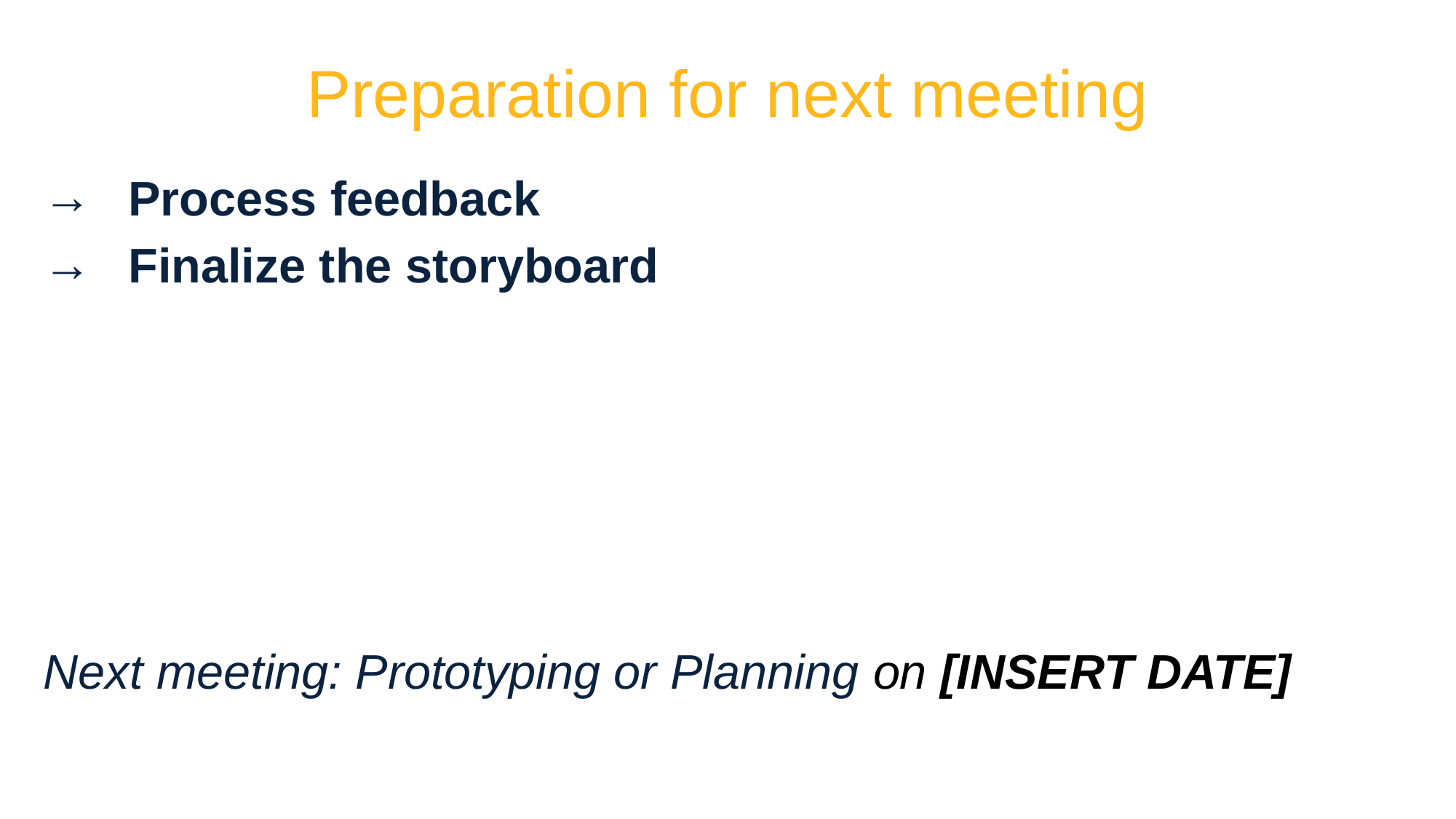

# Preparation for next meeting
Process feedback
Finalize the storyboard

Next meeting: Prototyping or Planning on [INSERT DATE]